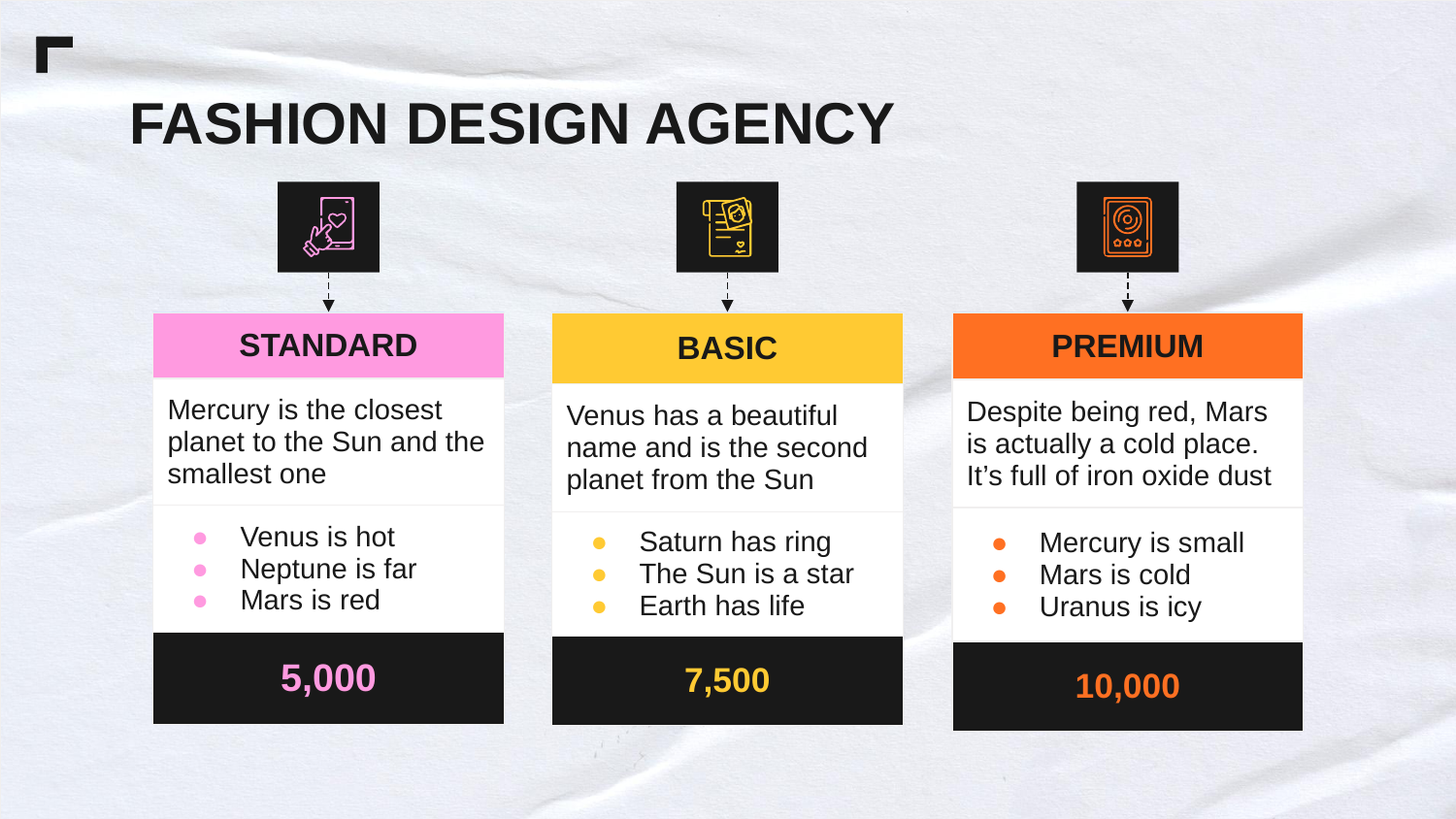

# FASHION DESIGN AGENCY

| STANDARD |
| --- |
| Mercury is the closest planet to the Sun and the smallest one |
| Venus is hot Neptune is far Mars is red |
| 5,000 |
| BASIC |
| --- |
| Venus has a beautiful name and is the second planet from the Sun |
| Saturn has ring The Sun is a star Earth has life |
| 7,500 |
| PREMIUM |
| --- |
| Despite being red, Mars is actually a cold place. It’s full of iron oxide dust |
| Mercury is small Mars is cold Uranus is icy |
| 10,000 |